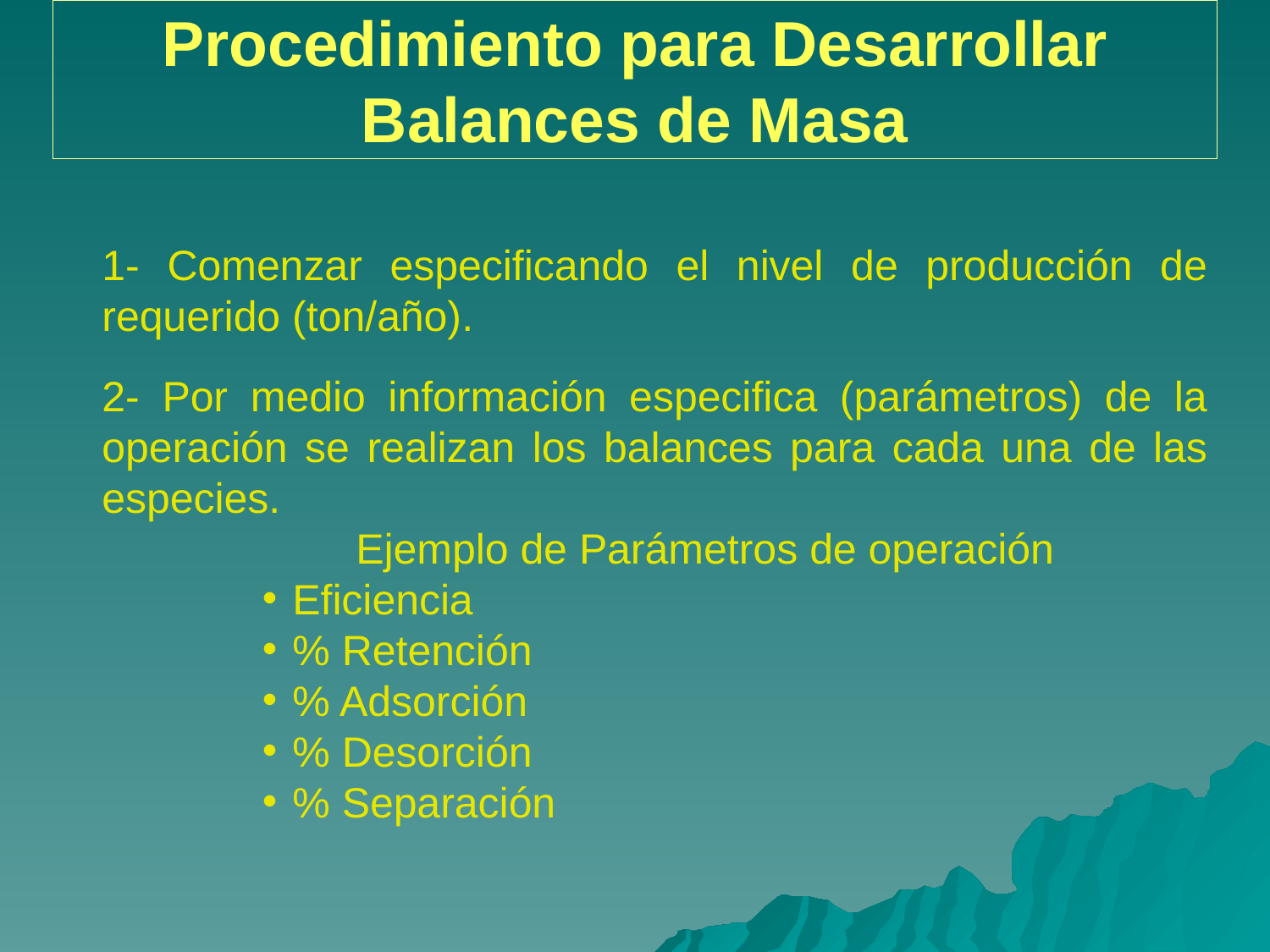

# Procedimiento para Desarrollar Balances de Masa
1- Comenzar especificando el nivel de producción de requerido (ton/año).

2- Por medio información especifica (parámetros) de la operación se realizan los balances para cada una de las especies.
		Ejemplo de Parámetros de operación
Eficiencia
% Retención
% Adsorción
% Desorción
% Separación